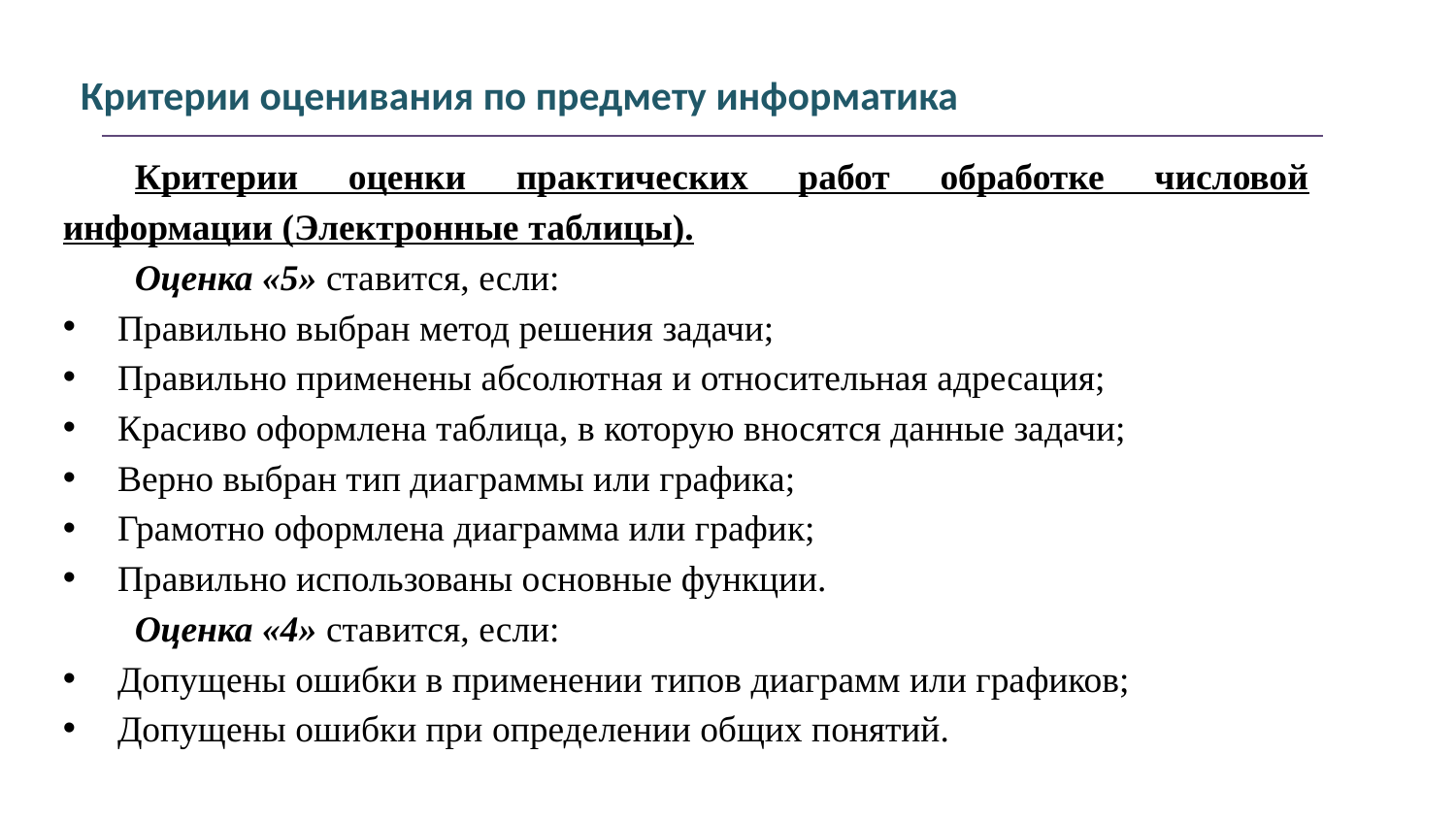

# Критерии оценивания по предмету информатика

Критерии оценки практических работ обработке числовой информации (Электронные таблицы).
Оценка «5» ставится, если:
Правильно выбран метод решения задачи;
Правильно применены абсолютная и относительная адресация;
Красиво оформлена таблица, в которую вносятся данные задачи;
Верно выбран тип диаграммы или графика;
Грамотно оформлена диаграмма или график;
Правильно использованы основные функции.
Оценка «4» ставится, если:
Допущены ошибки в применении типов диаграмм или графиков;
Допущены ошибки при определении общих понятий.